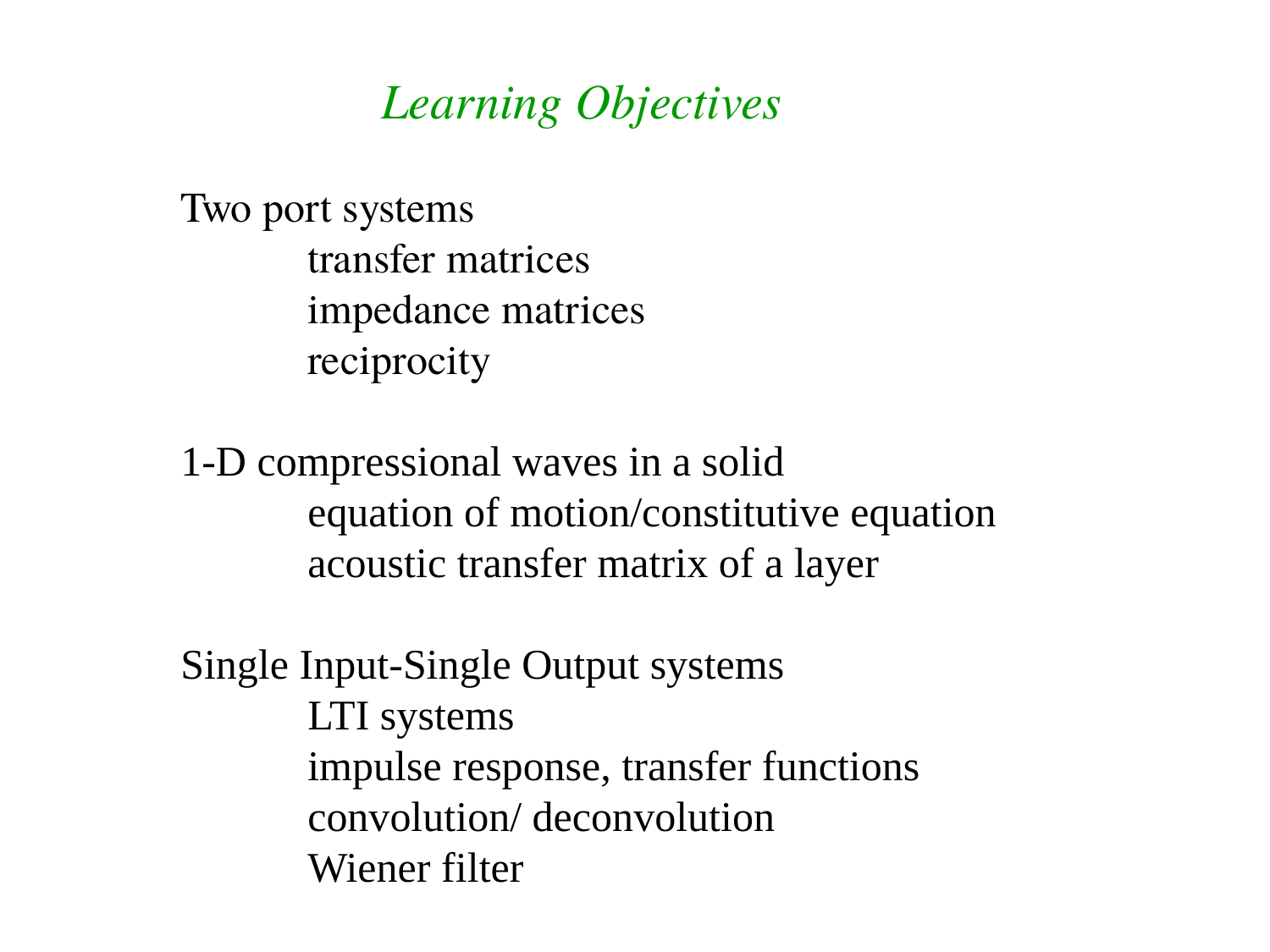

Learning Objectives

Two port systems
	transfer matrices
	impedance matrices
	reciprocity

1-D compressional waves in a solid
	equation of motion/constitutive equation
	acoustic transfer matrix of a layer

Single Input-Single Output systems
	LTI systems
	impulse response, transfer functions
	convolution/ deconvolution
	Wiener filter